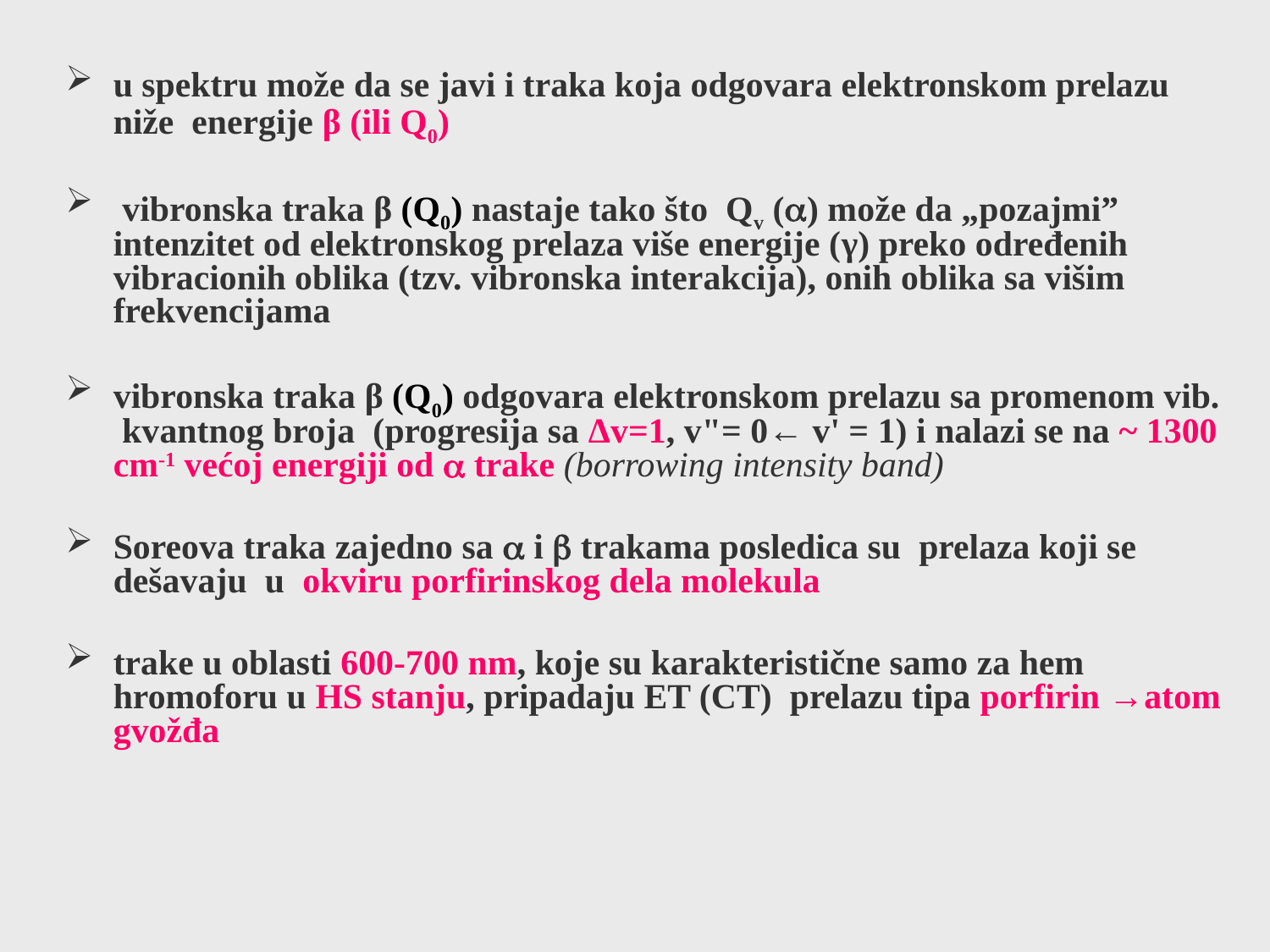

u spektru može da se javi i traka koja odgovara elektronskom prelazu niže  energije β (ili Q0)

 vibronska traka β (Q0) nastaje tako što  Qv (α) može da „pozajmi” intenzitet od elektronskog prelaza više energije (γ) preko određenih vibracionih oblika (tzv. vibronska interakcija), onih oblika sa višim frekvencijama

vibronska traka β (Q0) odgovara elektronskom prelazu sa promenom vib.  kvantnog broja  (progresija sa Δv=1, v"= 0← v' = 1) i nalazi se na ~ 1300 cm-1 većoj energiji od α trake (borrowing intensity band)

Soreova traka zajedno sa α i β trakama posledica su  prelaza koji se dešavaju  u  okviru porfirinskog dela molekula

trake u oblasti 600-700 nm, koje su karakteristične samo za hem hromoforu u HS stanju, pripadaju ET (CT)  prelazu tipa porfirin →atom gvožđa